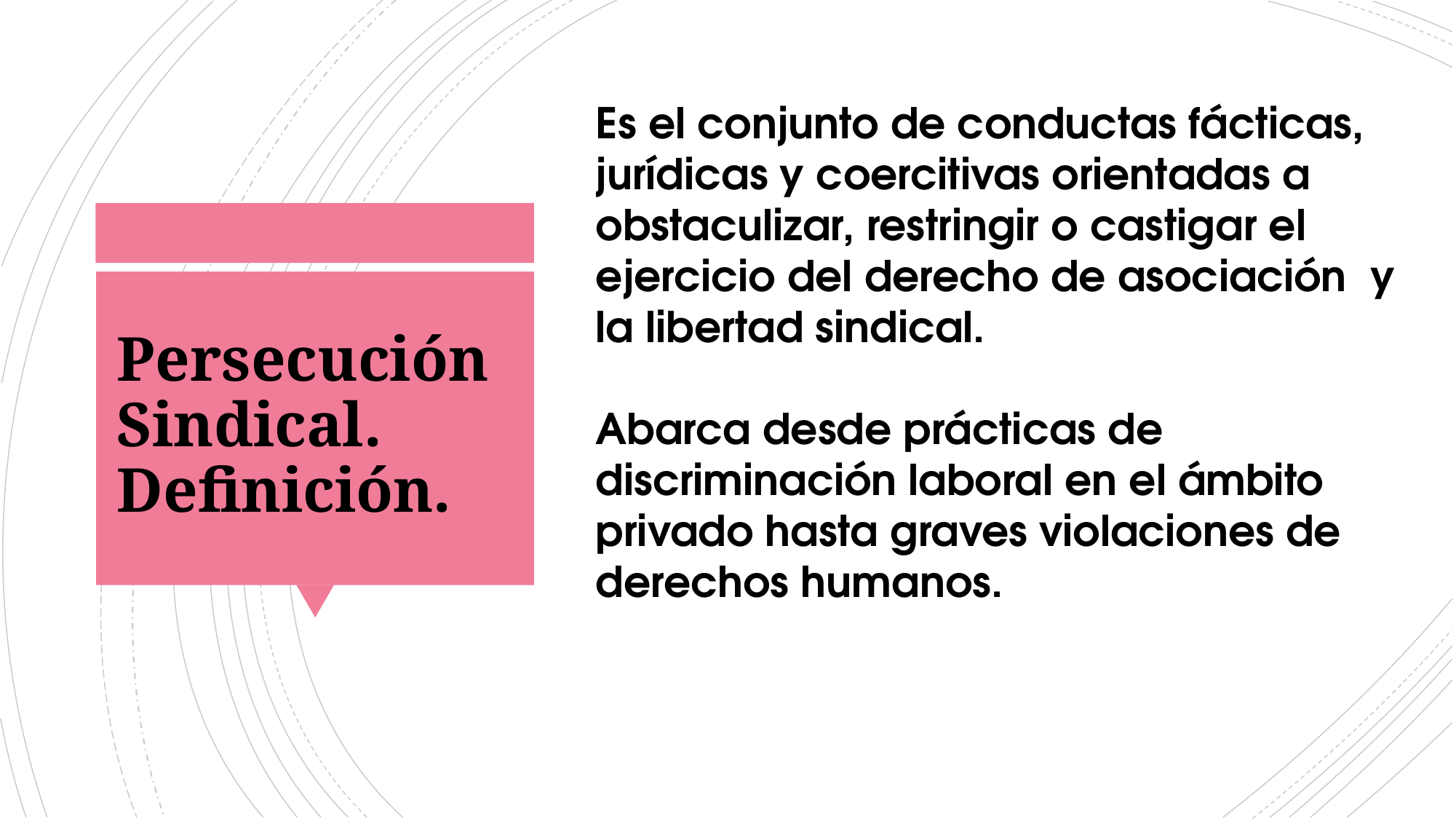

Es el conjunto de conductas fácticas, jurídicas y coercitivas orientadas a obstaculizar, restringir o castigar el ejercicio del derecho de asociación  y la libertad sindical.

Abarca desde prácticas de discriminación laboral en el ámbito privado hasta graves violaciones de derechos humanos.
# Persecución Sindical. Definición.